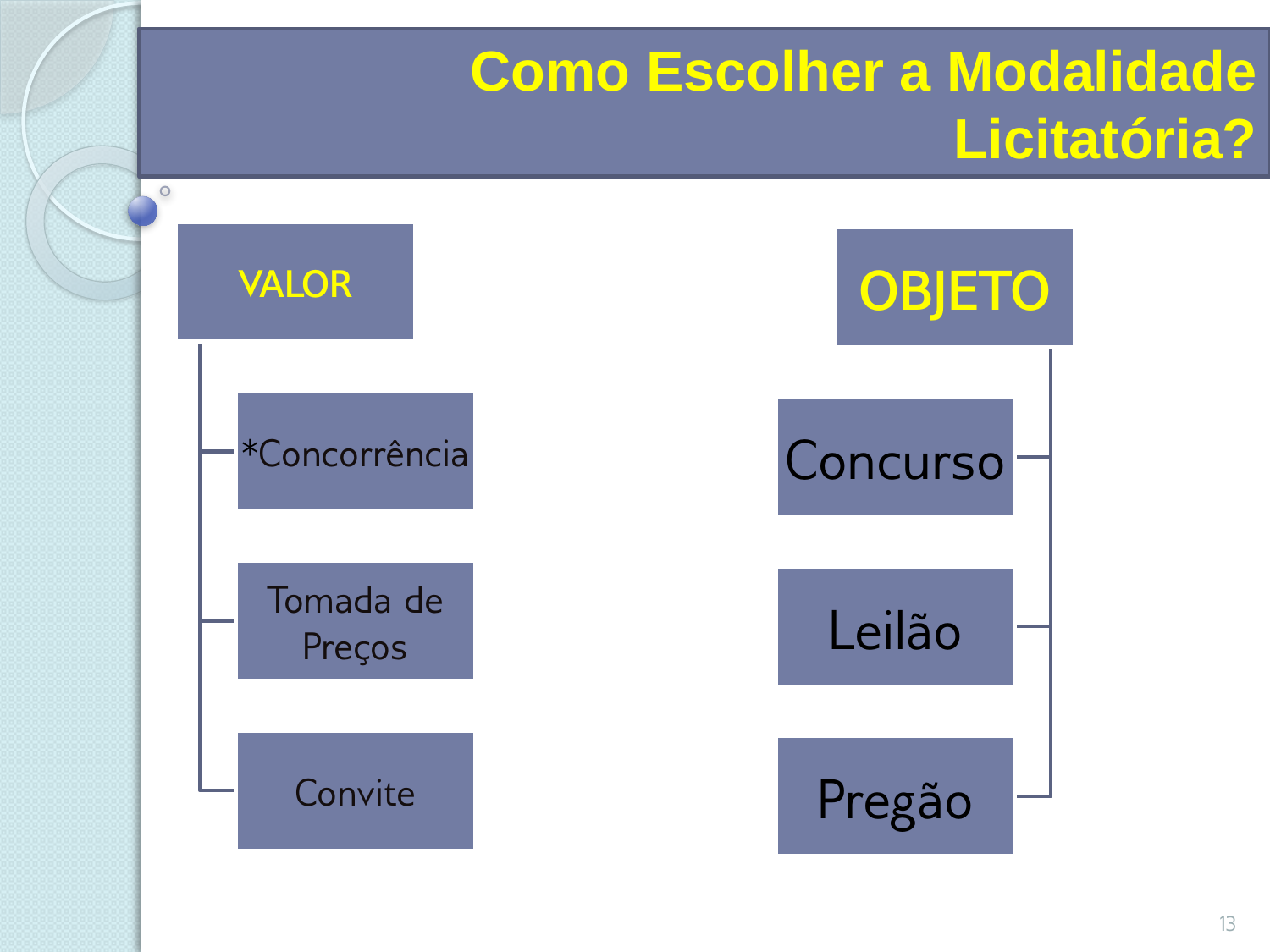

Como Escolher a Modalidade Licitatória?
VALOR
*Concorrência
Tomada de Preços
Convite
OBJETO
Concurso
Leilão
Pregão
13